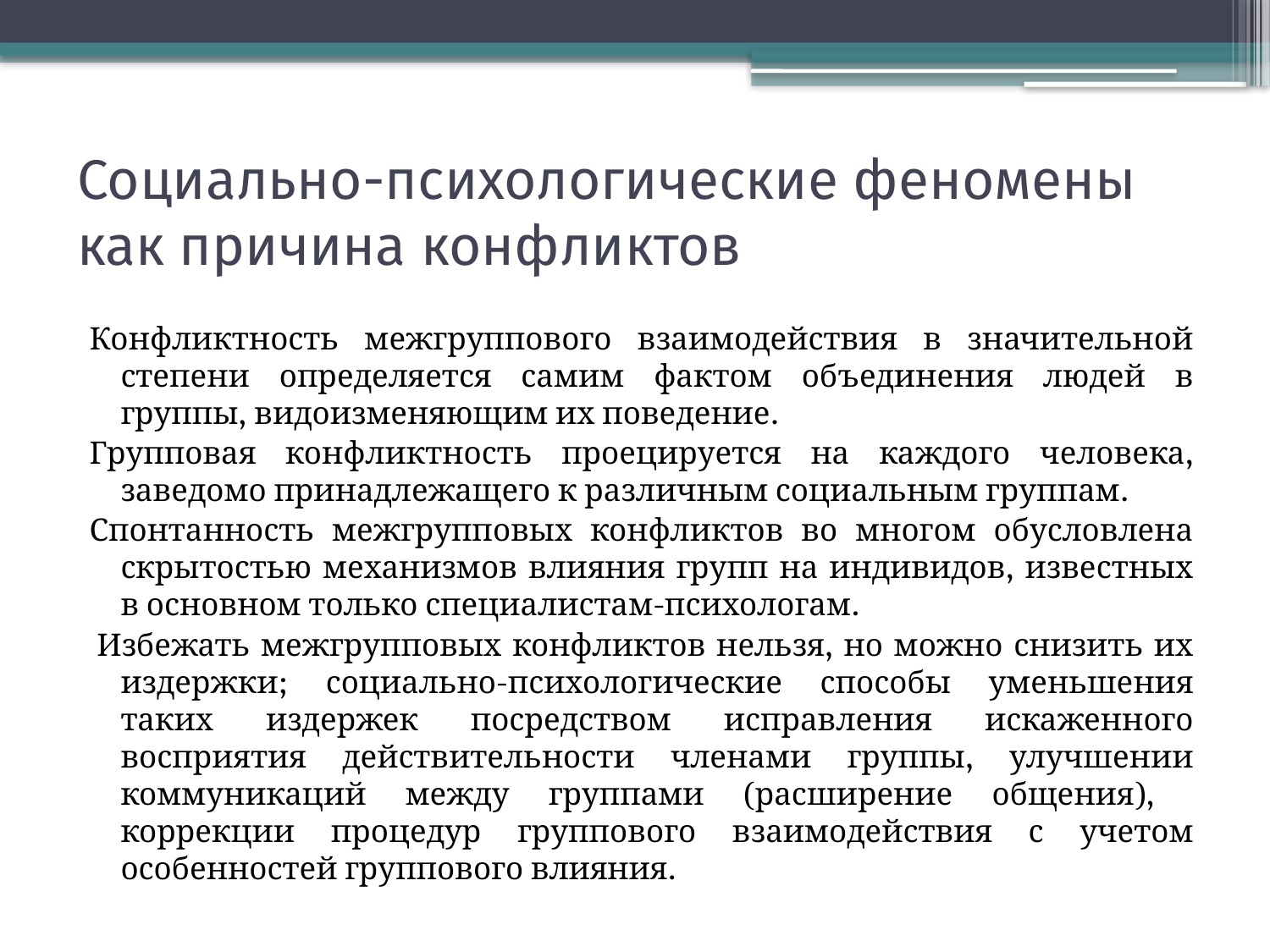

# Социально-психологические феномены как причина конфликтов
Конфликтность межгруппового взаимодействия в значительной степени определяется самим фактом объединения людей в группы, видоизменяющим их поведение.
Групповая конфликтность проецируется на каждого человека, заведомо принадлежащего к различным социальным группам.
Спонтанность межгрупповых конфликтов во многом обусловлена скрытостью механизмов влияния групп на индивидов, известных в основном только специалистам-психологам.
 Избежать межгрупповых конфликтов нельзя, но можно снизить их издержки; социально-психологические способы уменьшения таких издержек посредством исправления искаженного восприятия действительности членами группы, улучшении коммуникаций между группами (расширение общения),  коррекции процедур группового взаимодействия с учетом особенностей группового влияния.